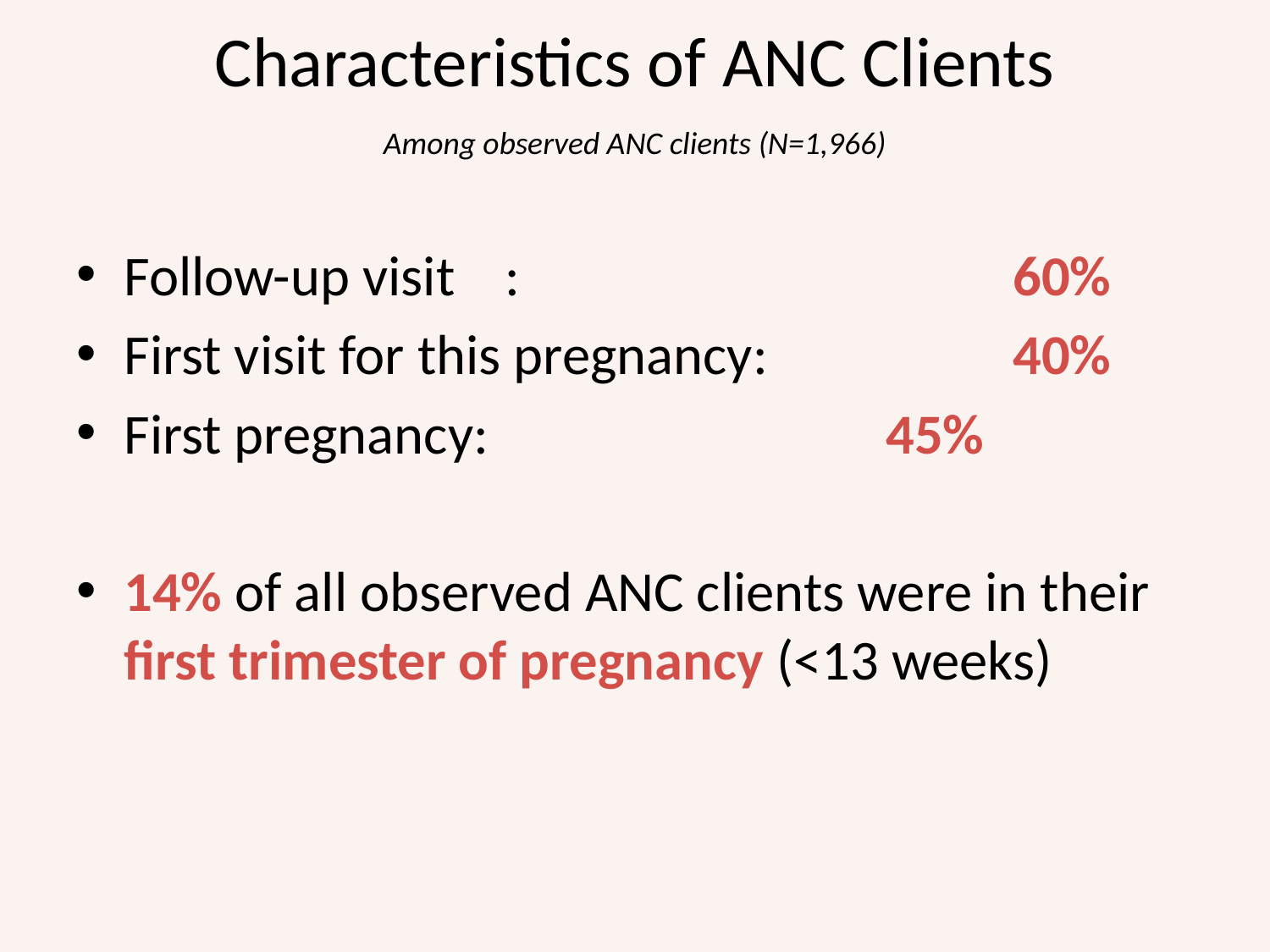

# Characteristics of ANC Clients
Among observed ANC clients (N=1,966)
Follow-up visit	:				60%
First visit for this pregnancy:		40%
First pregnancy:				45%

14% of all observed ANC clients were in their first trimester of pregnancy (<13 weeks)